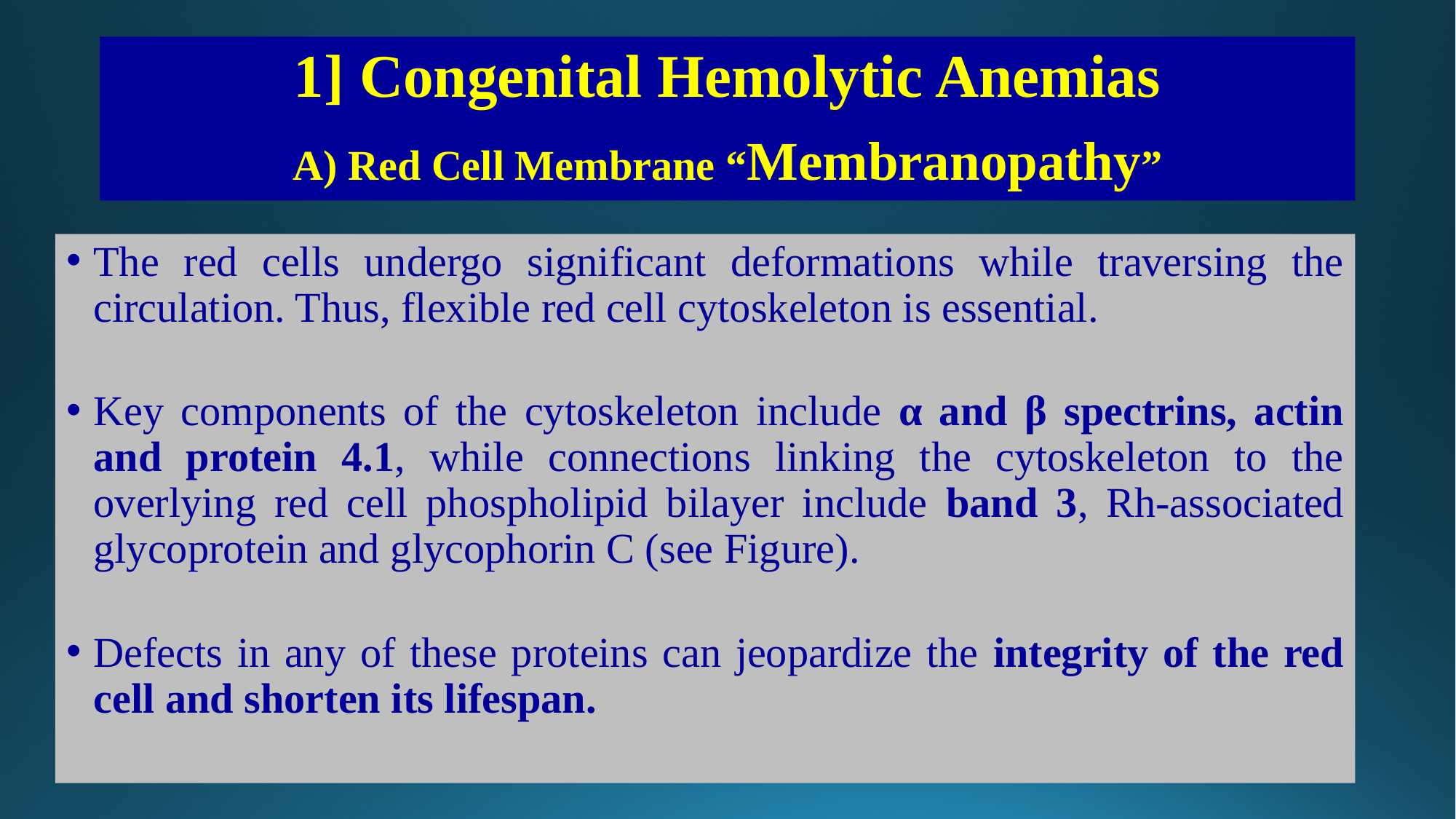

# 1] Congenital Hemolytic Anemias A) Red Cell Membrane “Membranopathy”
The red cells undergo significant deformations while traversing the circulation. Thus, flexible red cell cytoskeleton is essential.

Key components of the cytoskeleton include α and β spectrins, actin and protein 4.1, while connections linking the cytoskeleton to the overlying red cell phospholipid bilayer include band 3, Rh-associated glycoprotein and glycophorin C (see Figure).

Defects in any of these proteins can jeopardize the integrity of the red cell and shorten its lifespan.